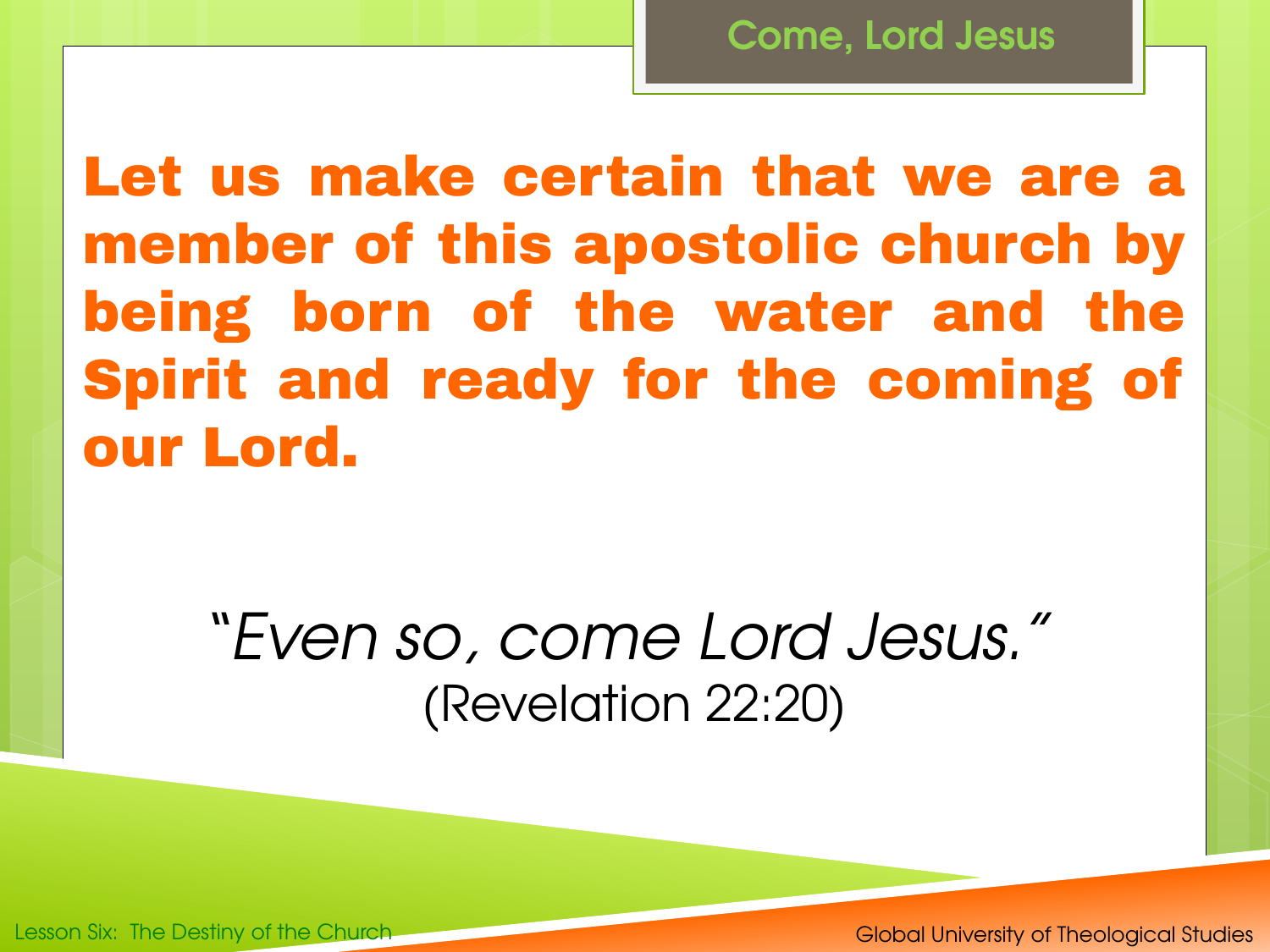

Come, Lord Jesus
Let us make certain that we are a member of this apostolic church by being born of the water and the Spirit and ready for the coming of our Lord.

“Even so, come Lord Jesus.”
(Revelation 22:20)

 Global University of Theological Studies
Lesson Six:  The Destiny of the Church